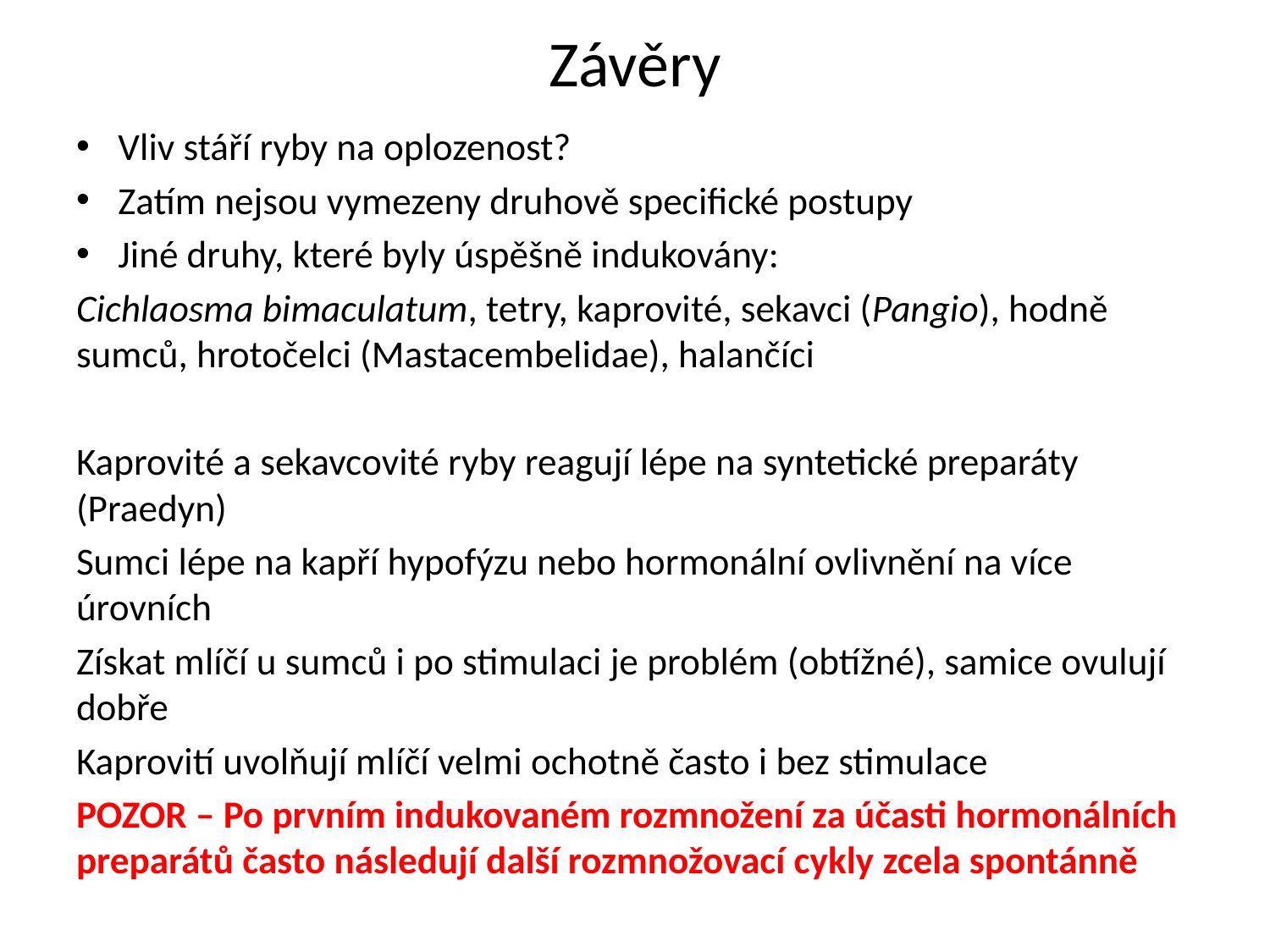

# Závěry
Vliv stáří ryby na oplozenost?
Zatím nejsou vymezeny druhově specifické postupy
Jiné druhy, které byly úspěšně indukovány:
Cichlaosma bimaculatum, tetry, kaprovité, sekavci (Pangio), hodně sumců, hrotočelci (Mastacembelidae), halančíci

Kaprovité a sekavcovité ryby reagují lépe na syntetické preparáty (Praedyn)
Sumci lépe na kapří hypofýzu nebo hormonální ovlivnění na více úrovních
Získat mlíčí u sumců i po stimulaci je problém (obtížné), samice ovulují dobře
Kaprovití uvolňují mlíčí velmi ochotně často i bez stimulace
POZOR – Po prvním indukovaném rozmnožení za účasti hormonálních preparátů často následují další rozmnožovací cykly zcela spontánně